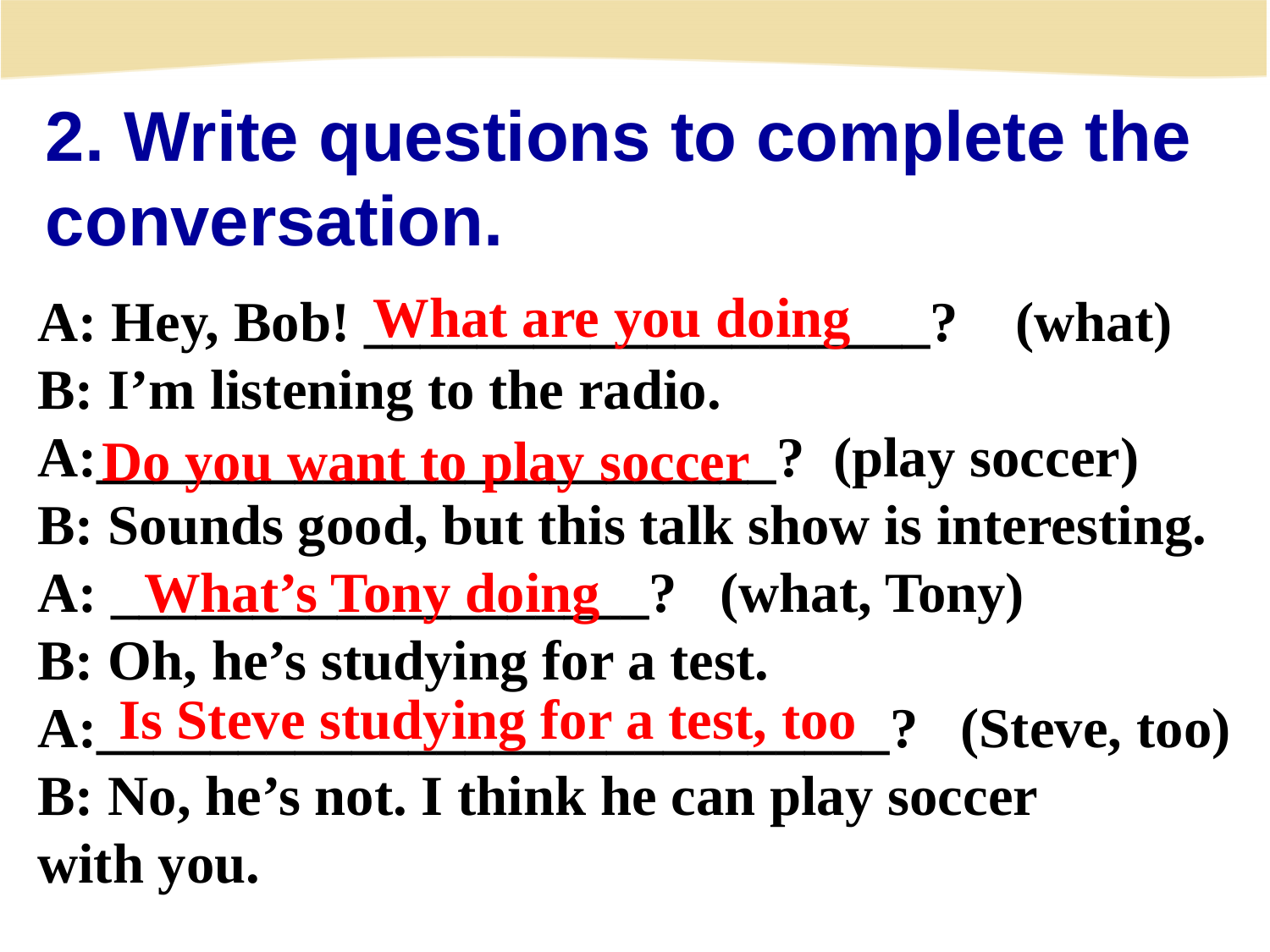

2. Write questions to complete the
conversation.
What are you doing
A: Hey, Bob! ____________________?    (what)
B: I’m listening to the radio.
A:________________________?  (play soccer)
B: Sounds good, but this talk show is interesting.
A: ___________________?   (what, Tony)
B: Oh, he’s studying for a test.
A:____________________________?   (Steve, too)
B: No, he’s not. I think he can play soccer
with you.

Do you want to play soccer
What’s Tony doing
Is Steve studying for a test, too